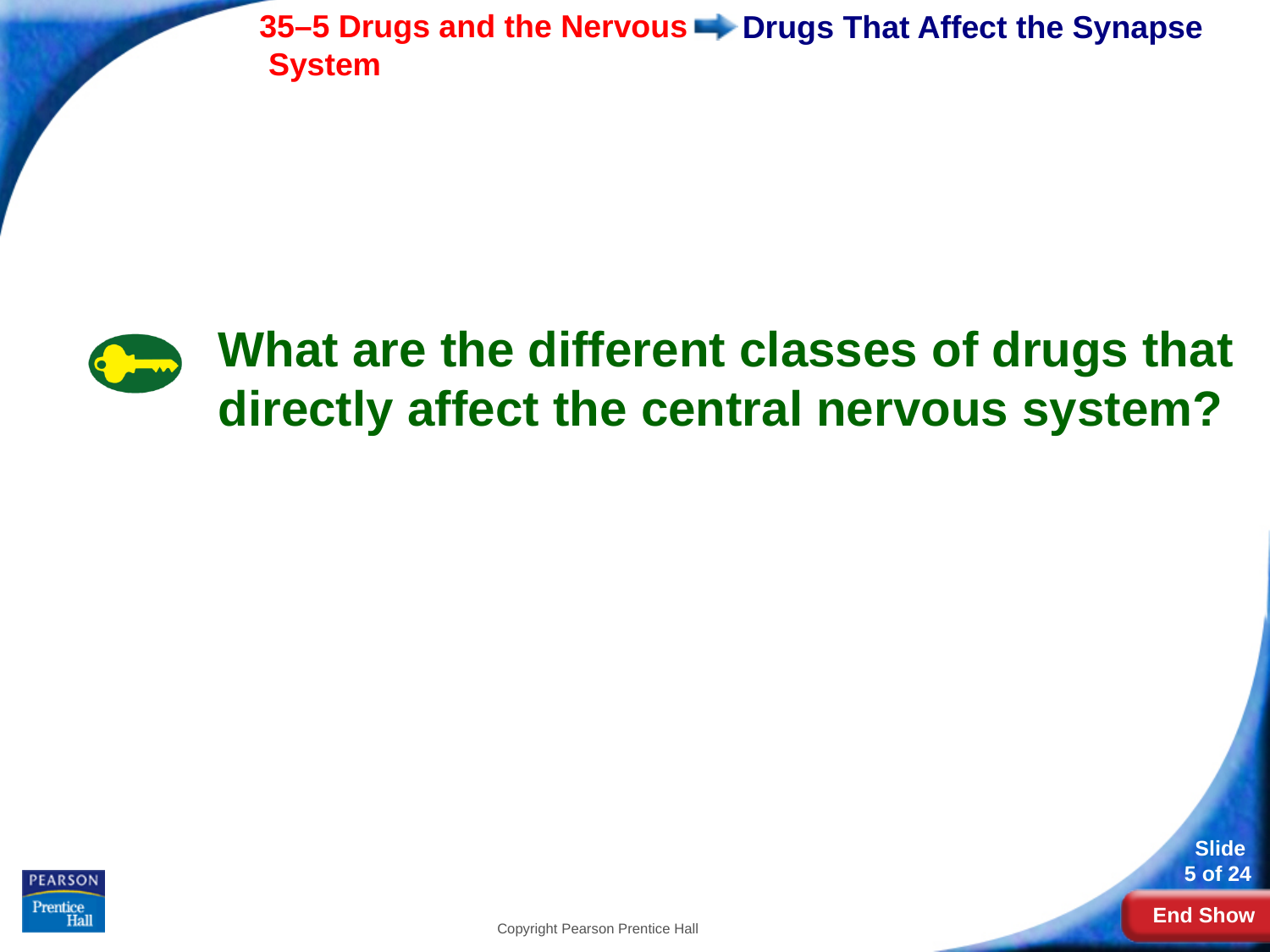

# Drugs That Affect the Synapse

What are the different classes of drugs that directly affect the central nervous system?

Copyright Pearson Prentice Hall